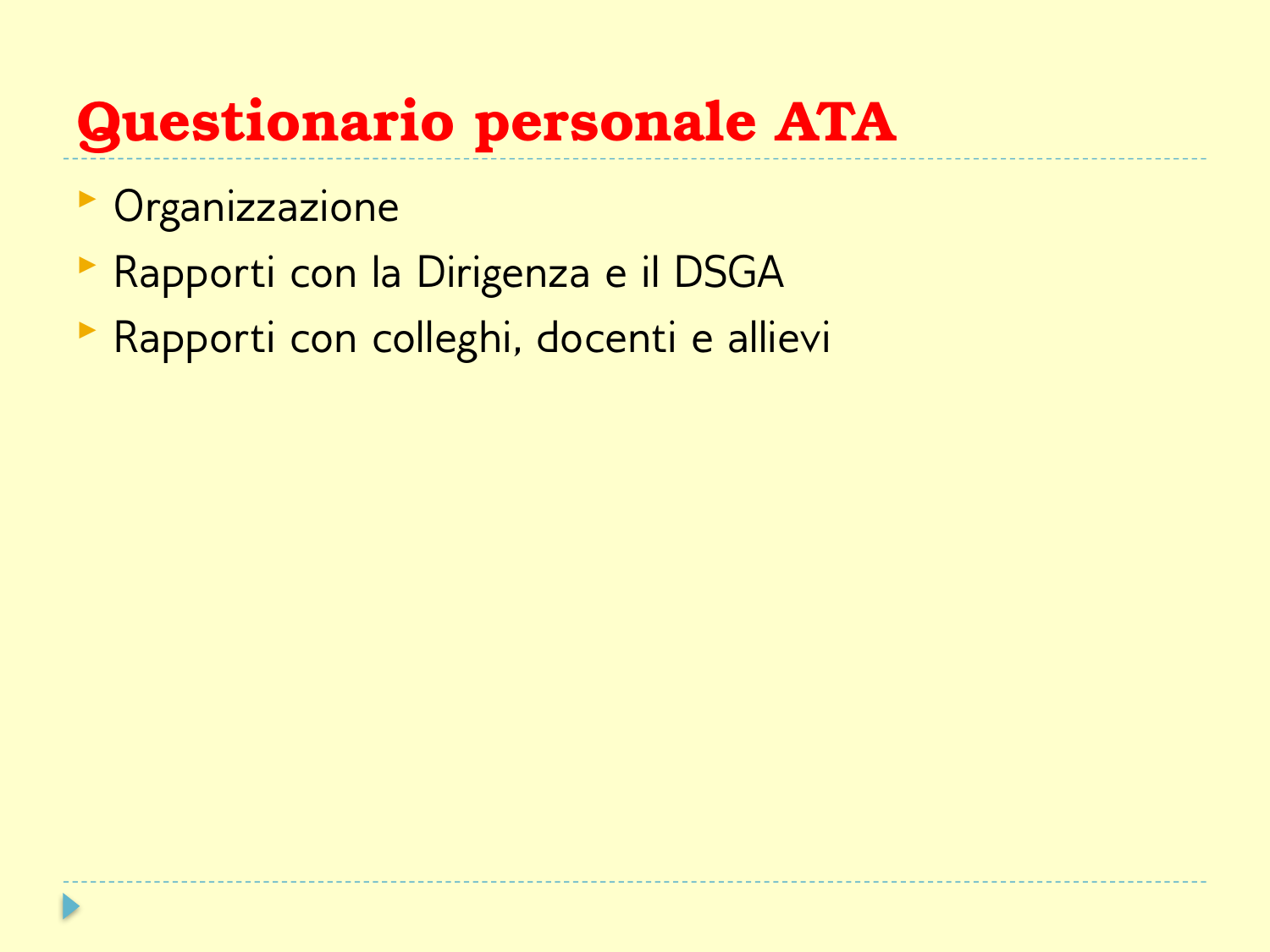

# Questionario personale ATA
Organizzazione
Rapporti con la Dirigenza e il DSGA
Rapporti con colleghi, docenti e allievi